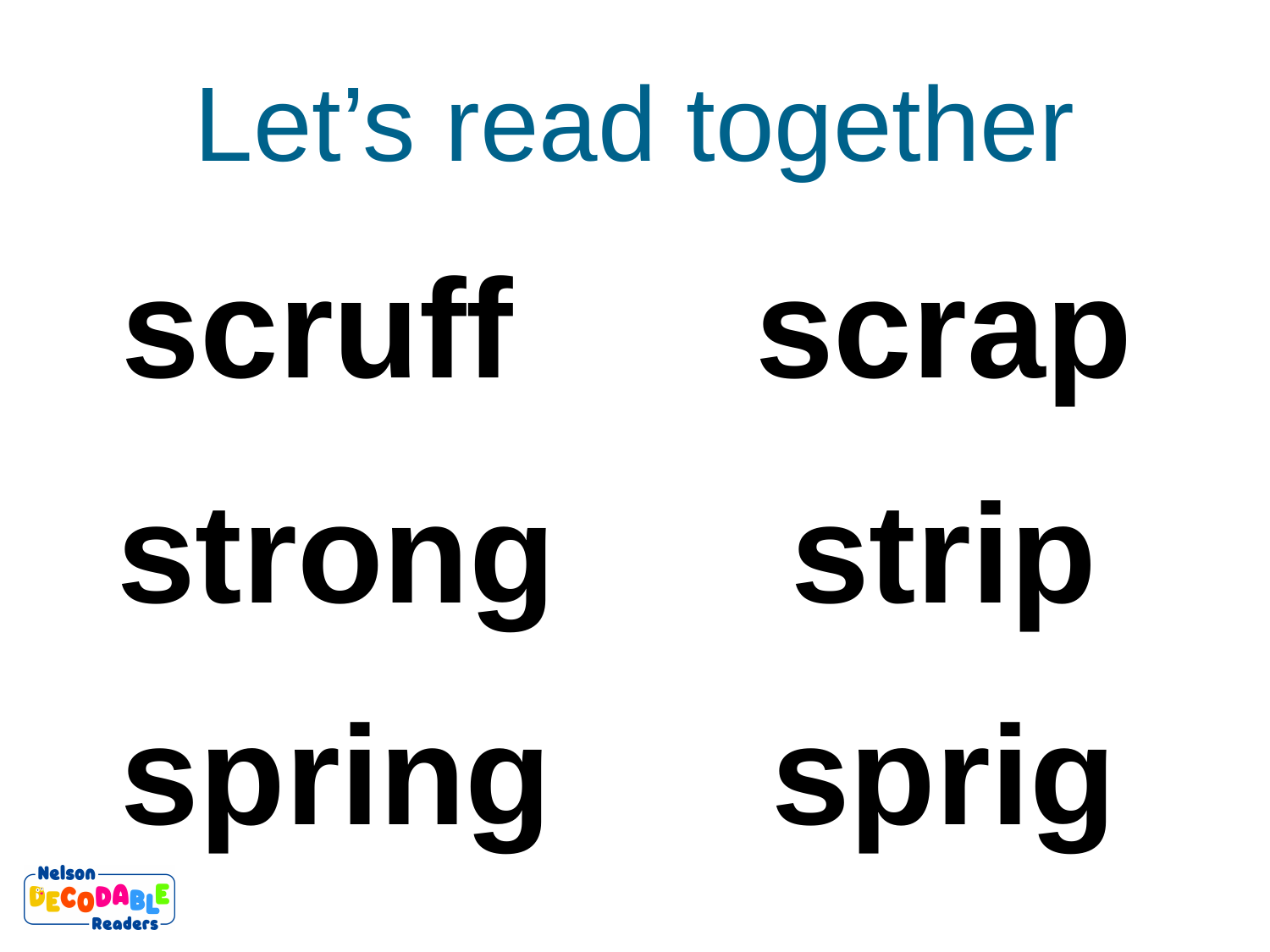

Let’s read together
scruff
scrap
strong
strip
sprig
spring